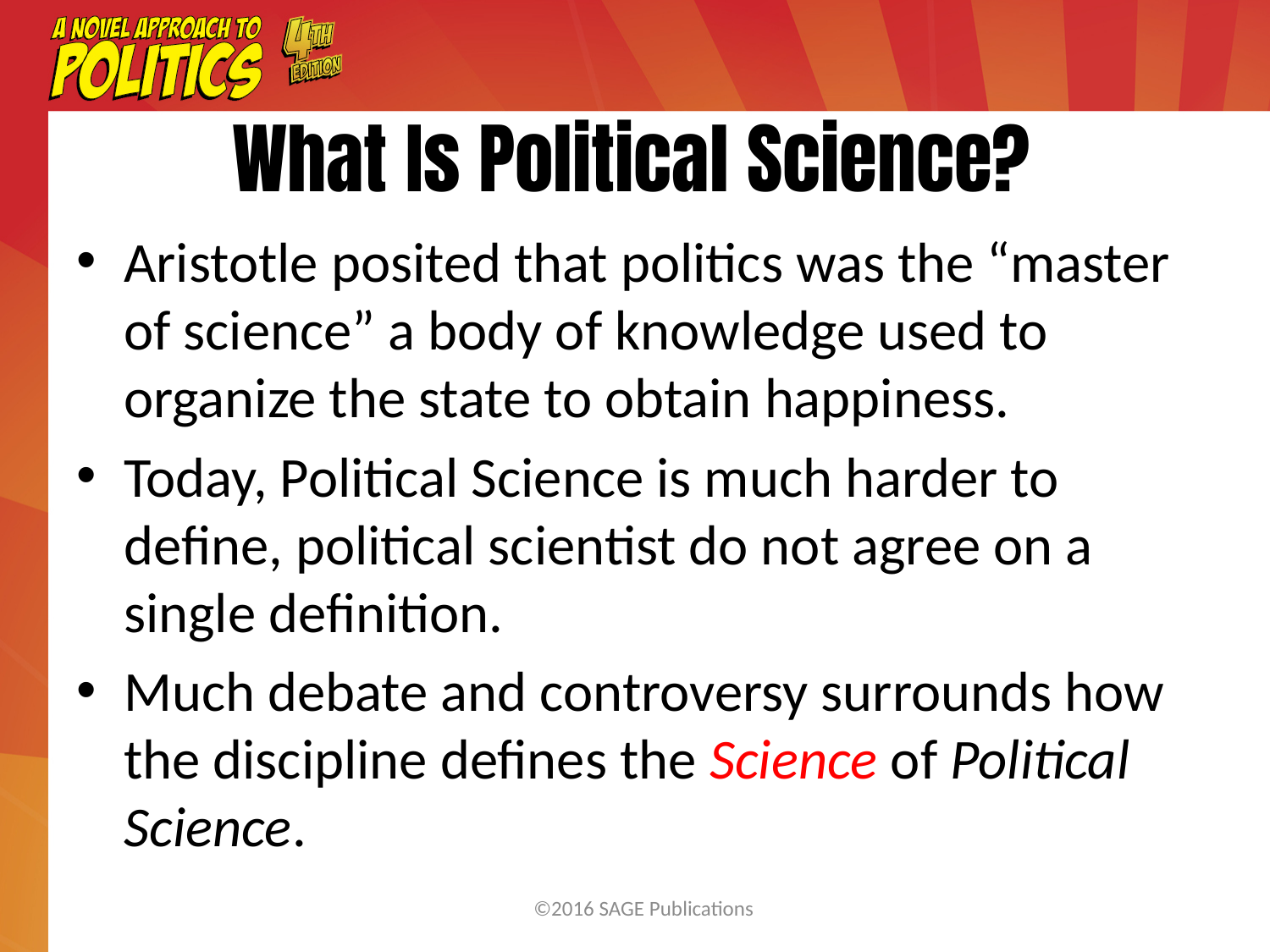

What Is Political Science?
Aristotle posited that politics was the “master of science” a body of knowledge used to organize the state to obtain happiness.
Today, Political Science is much harder to define, political scientist do not agree on a single definition.
Much debate and controversy surrounds how the discipline defines the Science of Political Science.